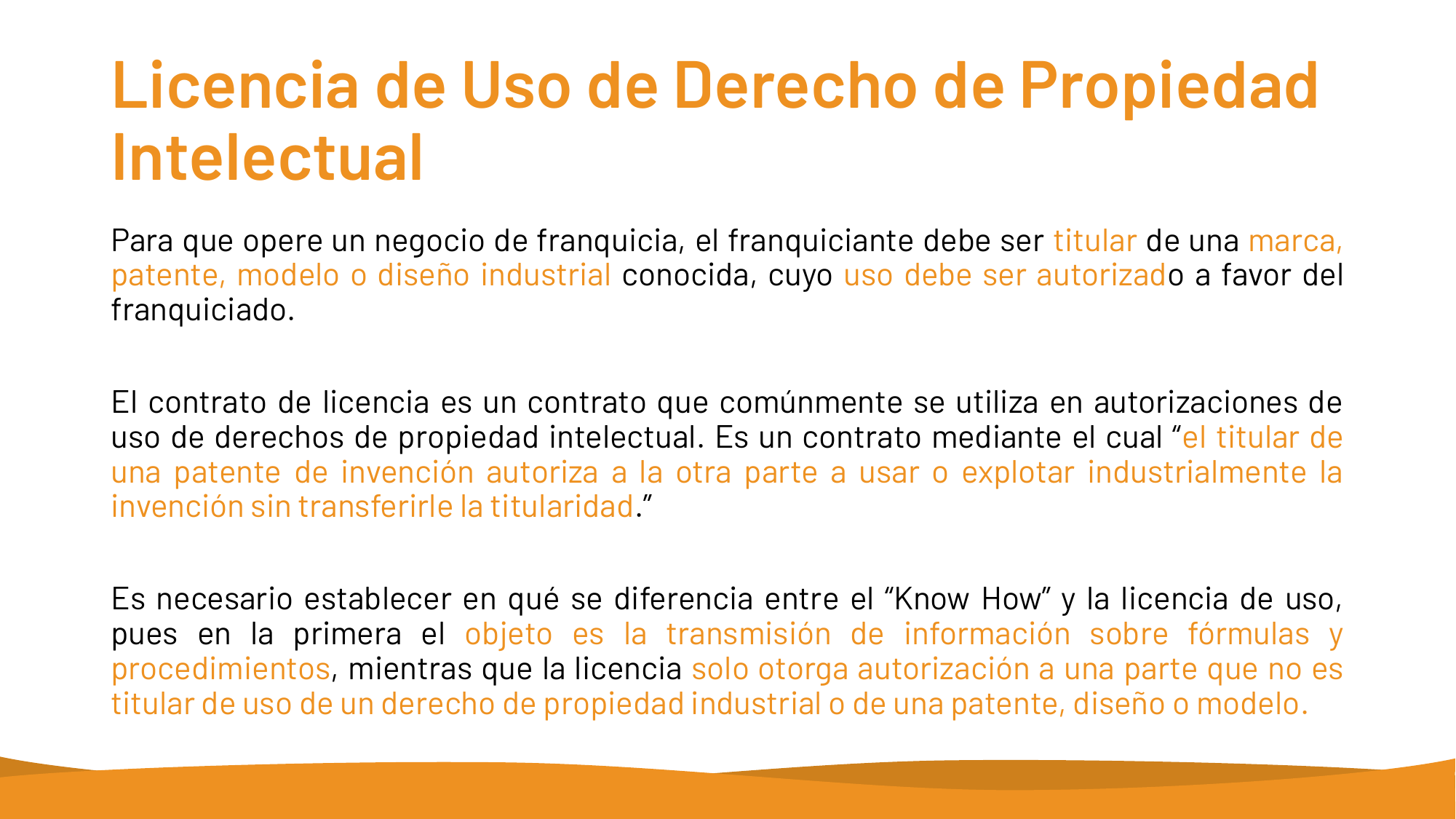

# Licencia de Uso de Derecho de Propiedad Intelectual
Para que opere un negocio de franquicia, el franquiciante debe ser titular de una marca, patente, modelo o diseño industrial conocida, cuyo uso debe ser autorizado a favor del franquiciado.

El contrato de licencia es un contrato que comúnmente se utiliza en autorizaciones de uso de derechos de propiedad intelectual. Es un contrato mediante el cual “el titular de una patente de invención autoriza a la otra parte a usar o explotar industrialmente la invención sin transferirle la titularidad.”

Es necesario establecer en qué se diferencia entre el “Know How” y la licencia de uso, pues en la primera el objeto es la transmisión de información sobre fórmulas y procedimientos, mientras que la licencia solo otorga autorización a una parte que no es titular de uso de un derecho de propiedad industrial o de una patente, diseño o modelo.